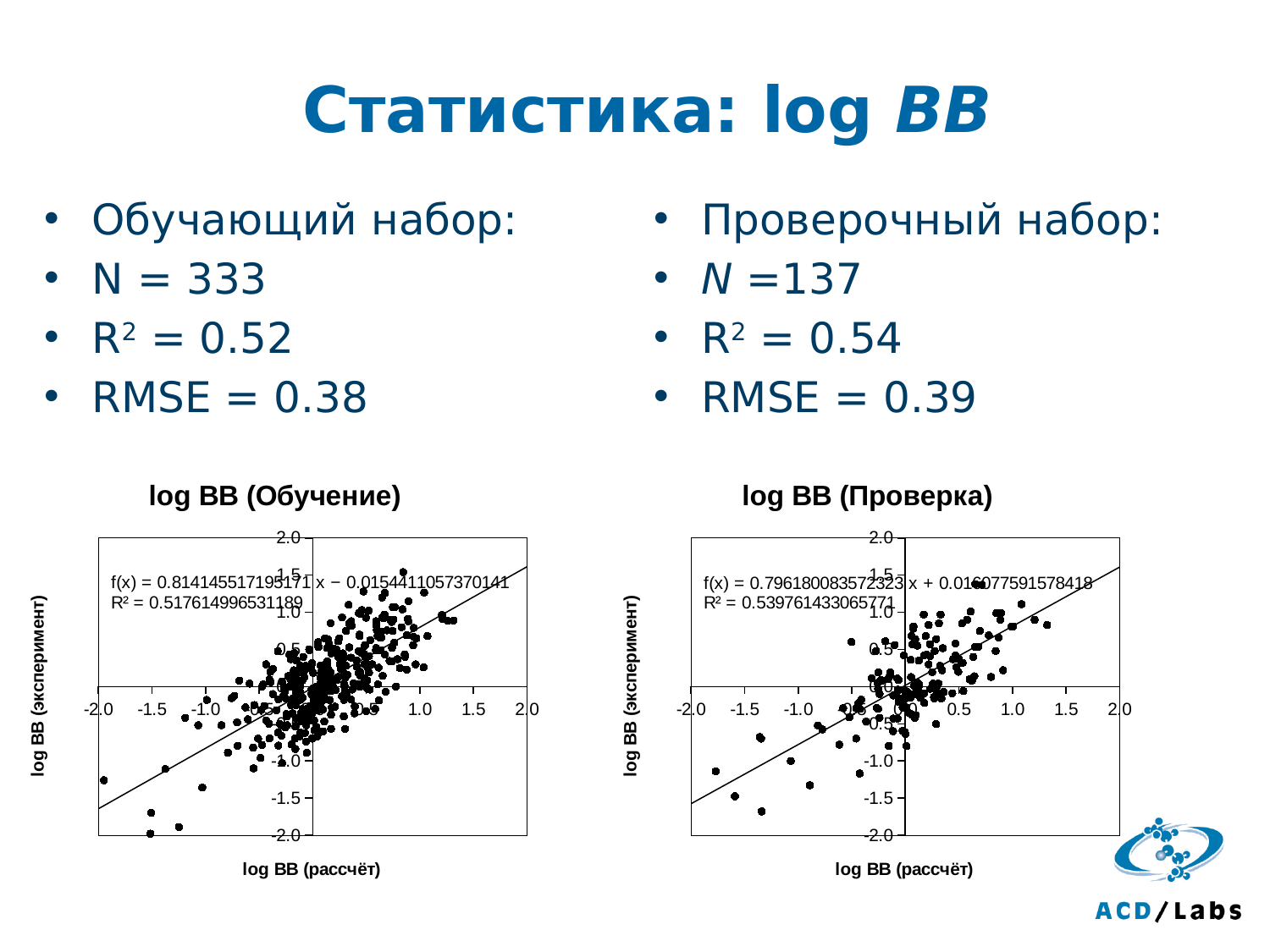

# Статистика: log BB
Обучающий набор:
N = 333
R2 = 0.52
RMSE = 0.38
Проверочный набор:
N =137
R2 = 0.54
RMSE = 0.39

### Chart: log BB (Обучение)

| Category |  |
|---|---|

### Chart: log BB (Проверка)

| Category |  |
|---|---|